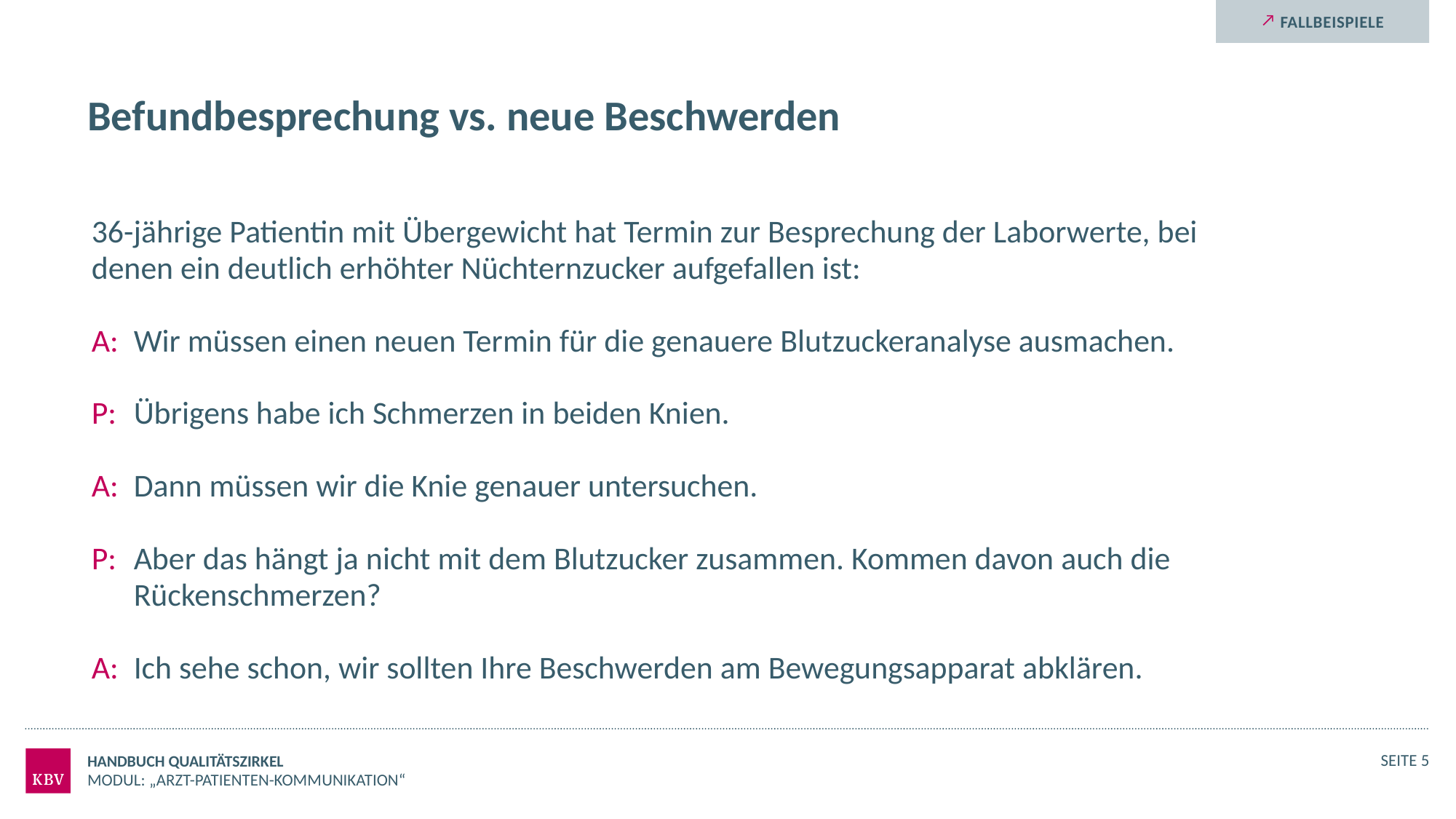

# Befundbesprechung vs. neue Beschwerden
36-jährige Patientin mit Übergewicht hat Termin zur Besprechung der Laborwerte, bei denen ein deutlich erhöhter Nüchternzucker aufgefallen ist:
A: 	Wir müssen einen neuen Termin für die genauere Blutzuckeranalyse ausmachen.
P: 	Übrigens habe ich Schmerzen in beiden Knien.
A: 	Dann müssen wir die Knie genauer untersuchen.
P: 	Aber das hängt ja nicht mit dem Blutzucker zusammen. Kommen davon auch die Rückenschmerzen?
A: 	Ich sehe schon, wir sollten Ihre Beschwerden am Bewegungsapparat abklären.
Handbuch Qualitätszirkel
Seite 5
Modul: „Arzt-Patienten-Kommunikation“